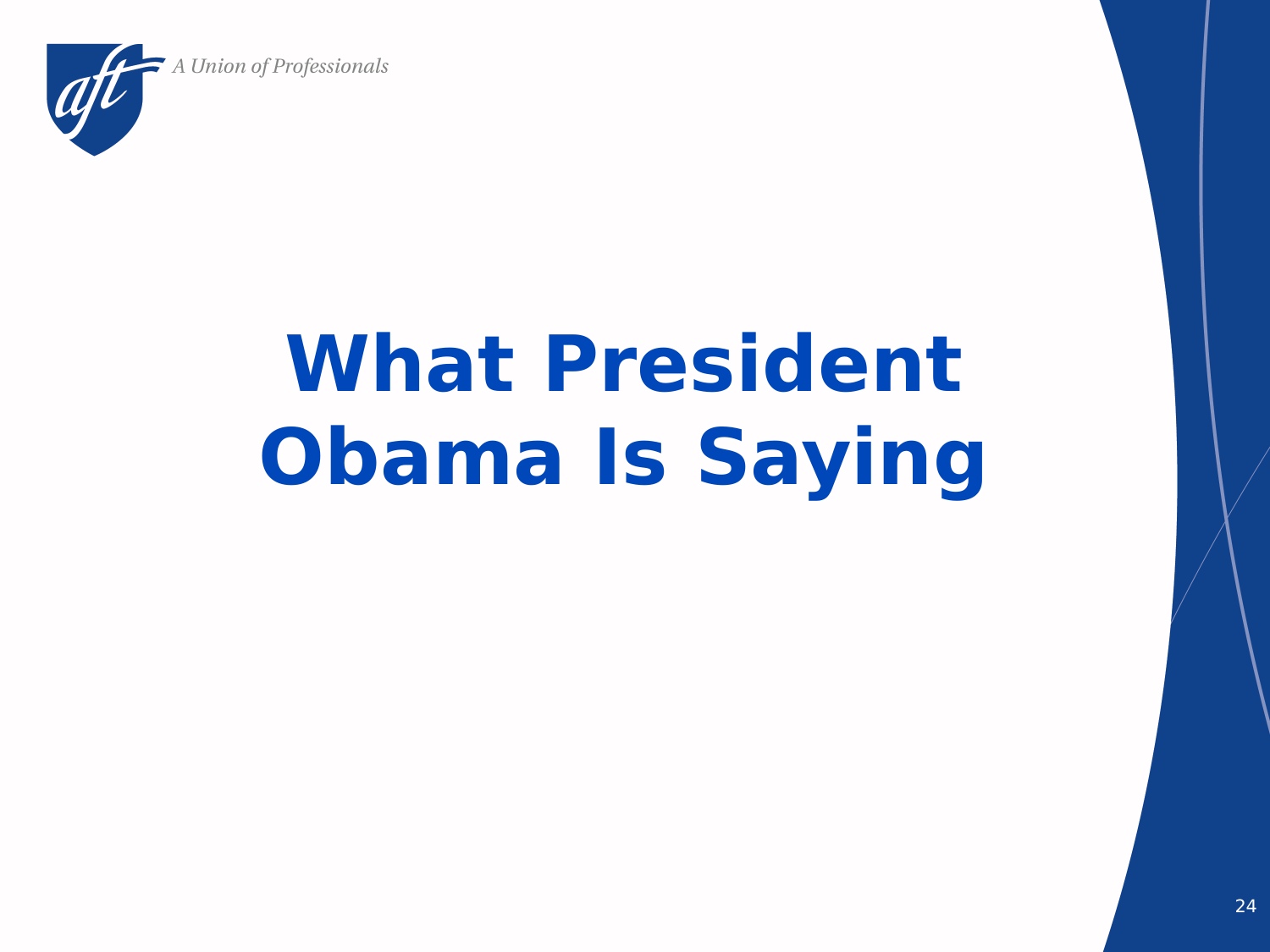

# What President Obama Is Saying

24